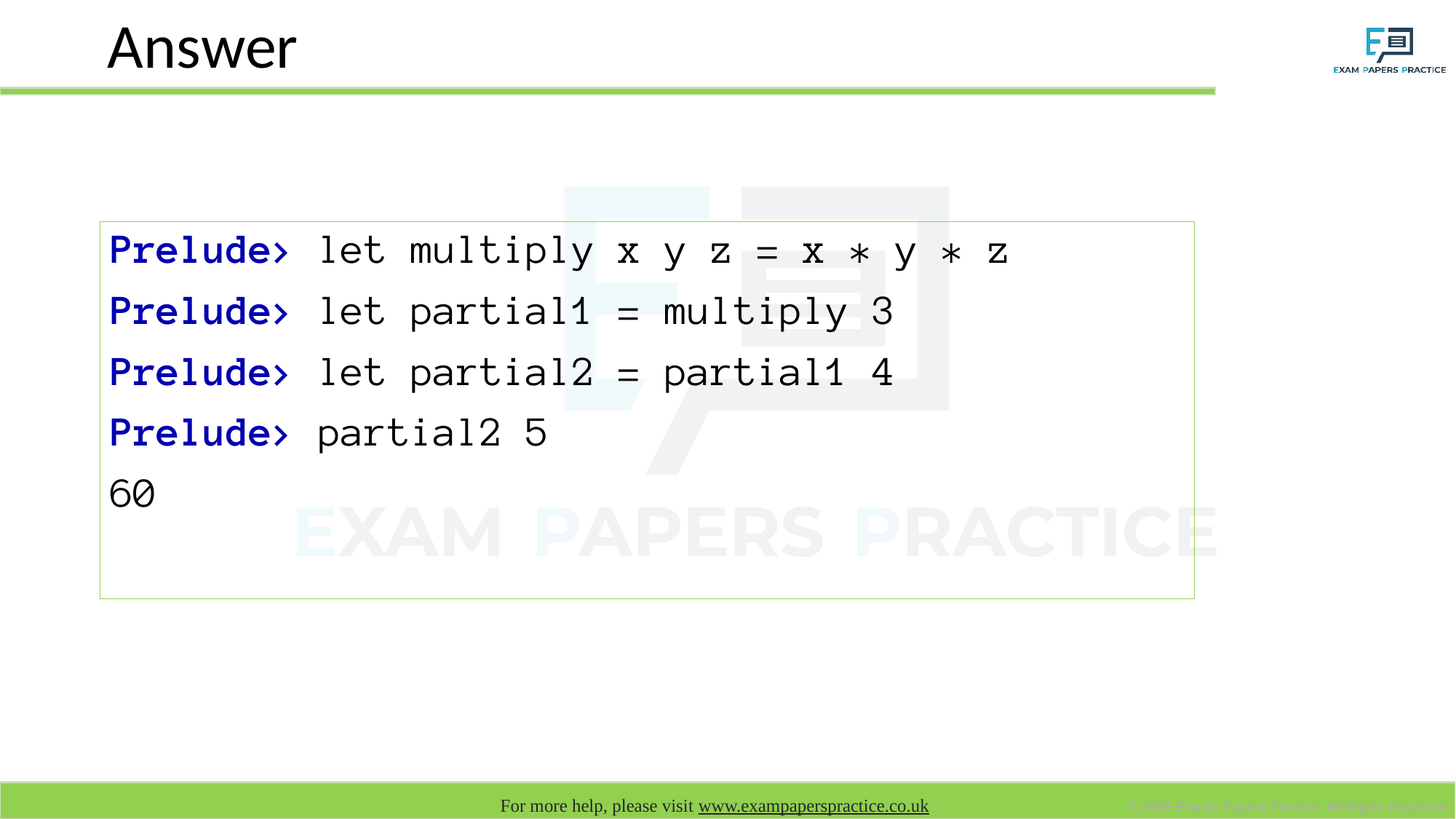

# Answer
Prelude> let multiply x y z = x * y * z
Prelude> let partial1 = multiply 3
Prelude> let partial2 = partial1 4
Prelude> partial2 5
60